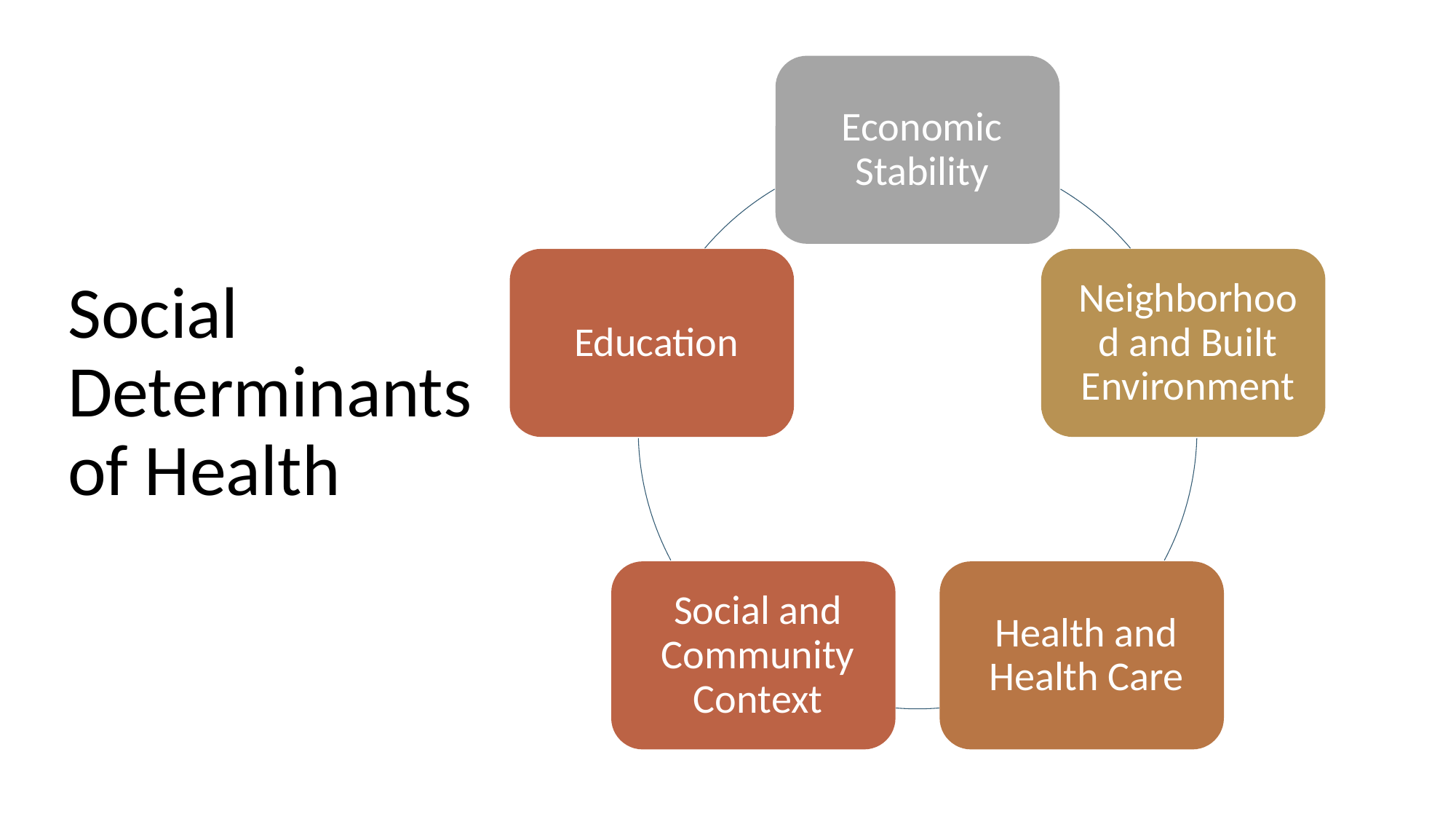

Economic Stability
Neighborhood and Built Environment
Health and Health Care
Social and Community Context
Education
# Social Determinants of Health